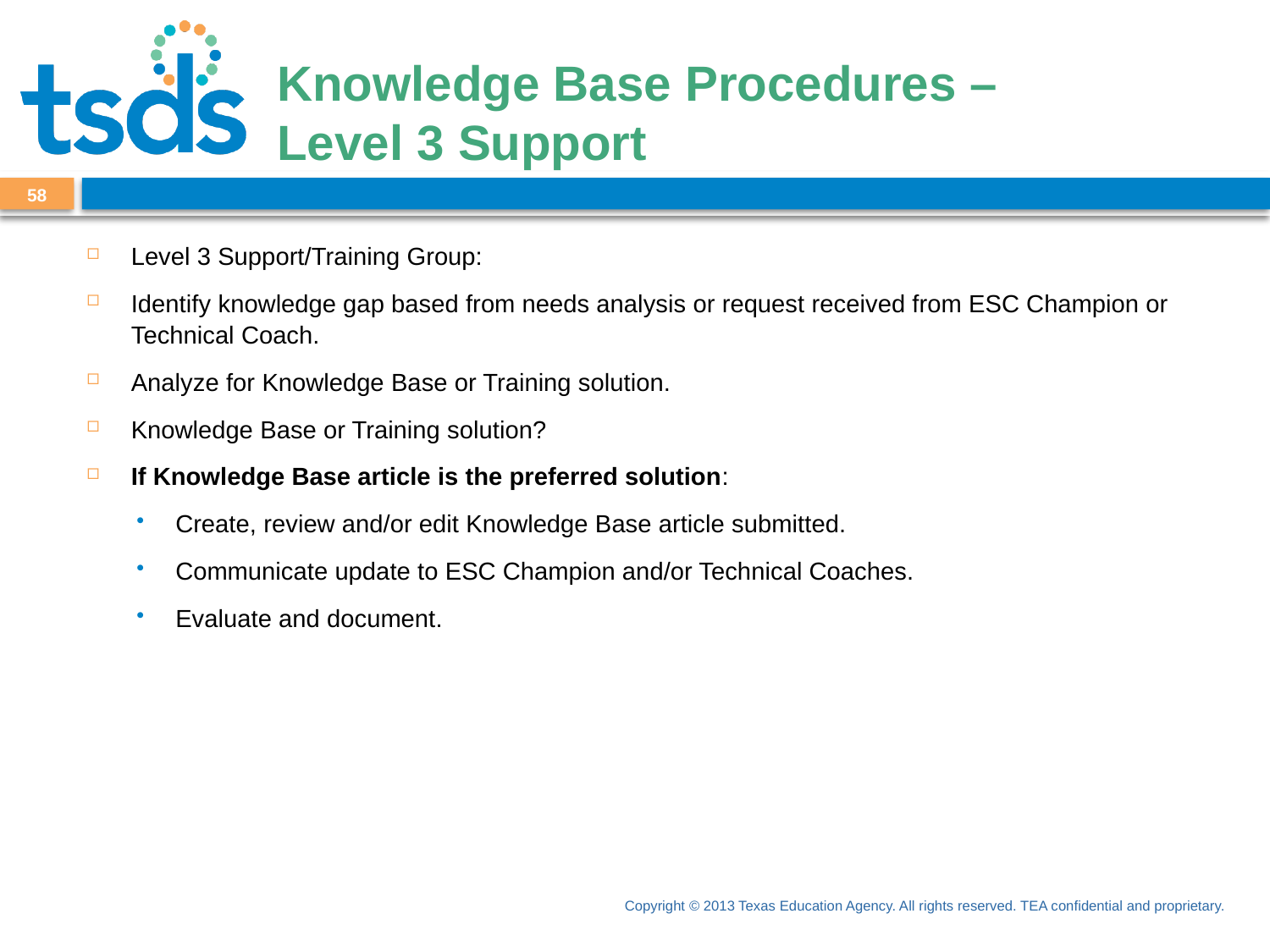

# Knowledge Base Procedures – Level 3 Support
58
Level 3 Support/Training Group:
Identify knowledge gap based from needs analysis or request received from ESC Champion or Technical Coach.
Analyze for Knowledge Base or Training solution.
Knowledge Base or Training solution?
If Knowledge Base article is the preferred solution:
Create, review and/or edit Knowledge Base article submitted.
Communicate update to ESC Champion and/or Technical Coaches.
Evaluate and document.